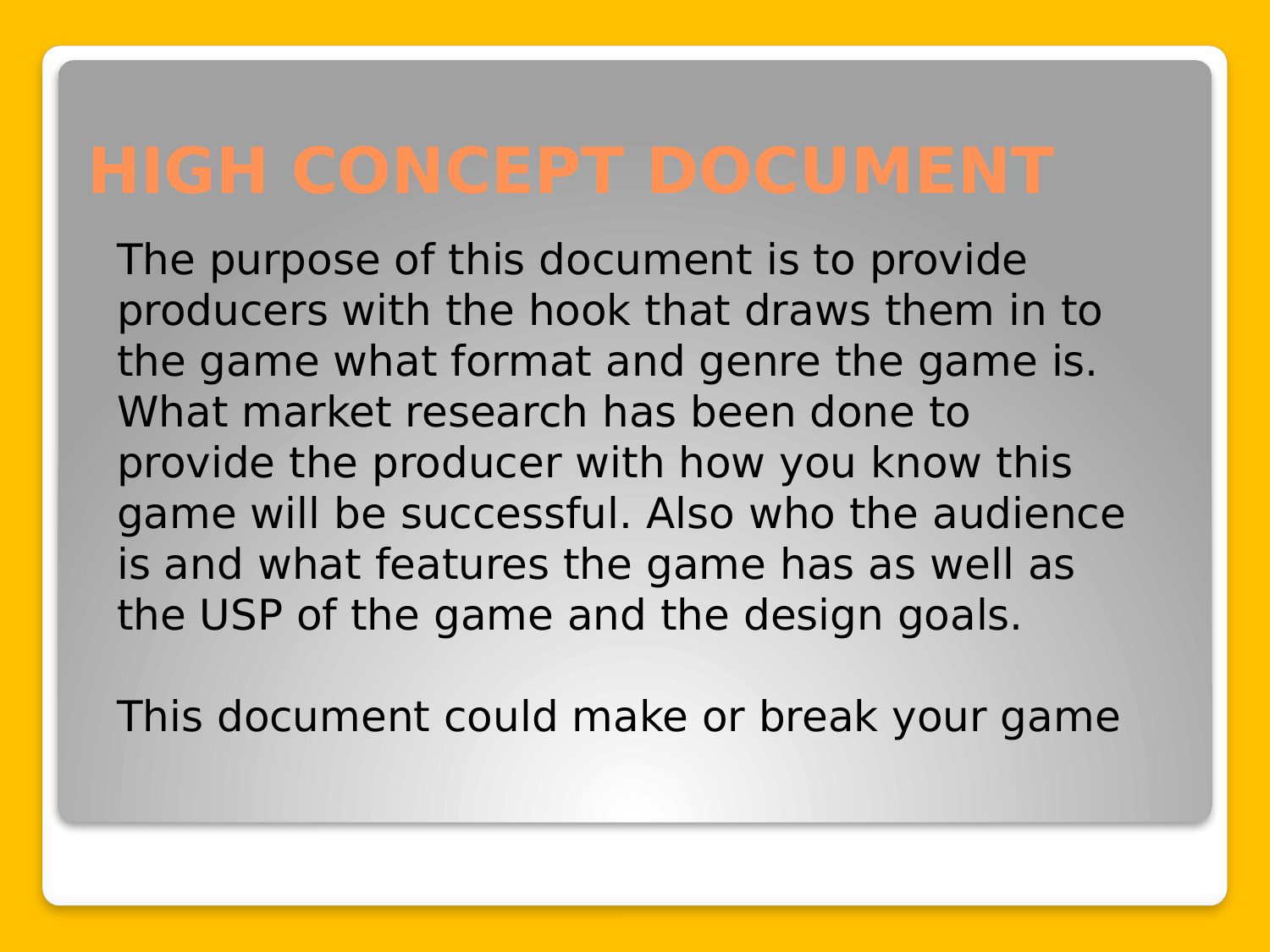

# HIGH CONCEPT DOCUMENT
The purpose of this document is to provide producers with the hook that draws them in to the game what format and genre the game is. What market research has been done to provide the producer with how you know this game will be successful. Also who the audience is and what features the game has as well as the USP of the game and the design goals.

This document could make or break your game